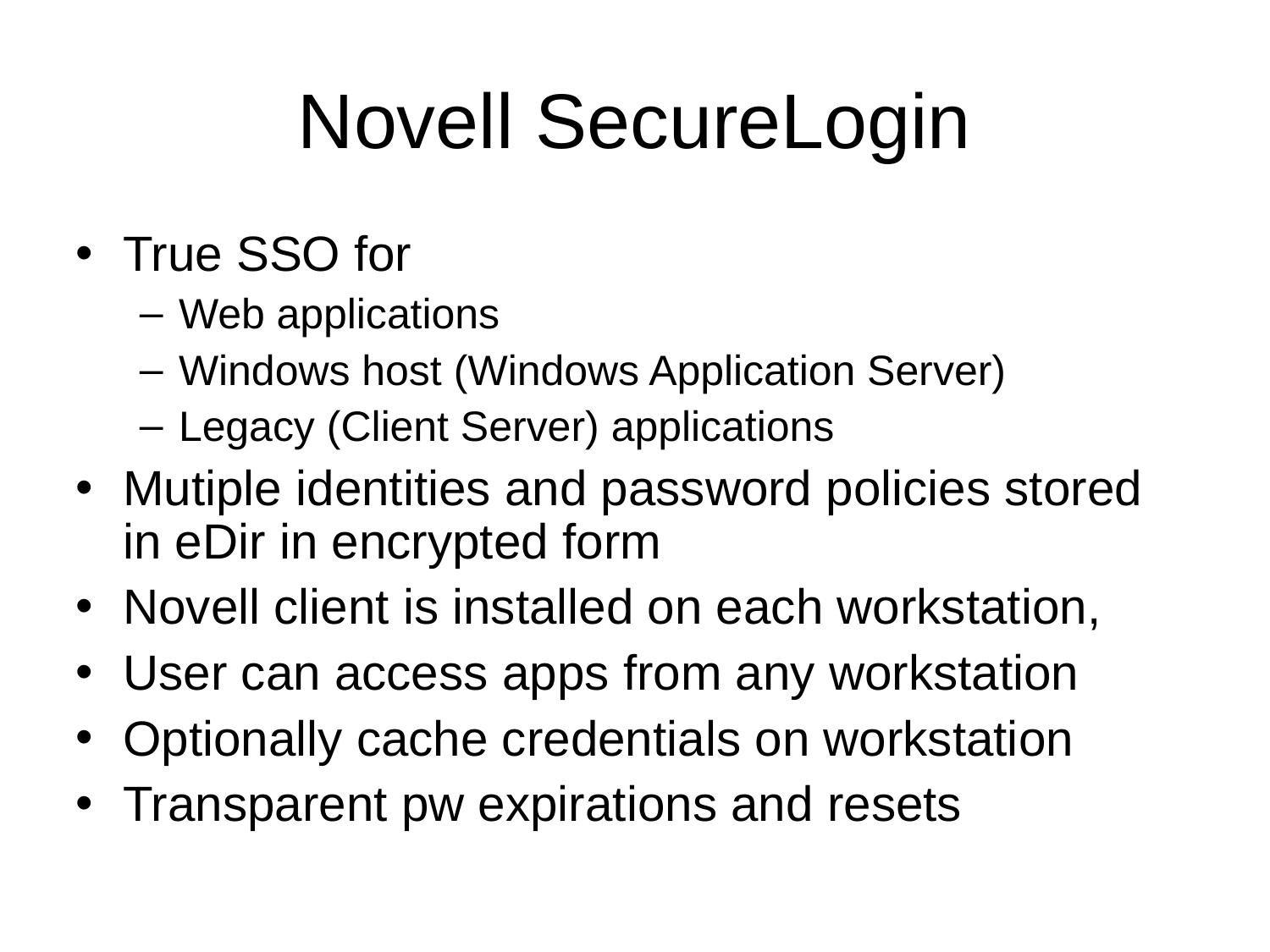

# Novell SecureLogin
True SSO for
Web applications
Windows host (Windows Application Server)
Legacy (Client Server) applications
Mutiple identities and password policies stored in eDir in encrypted form
Novell client is installed on each workstation,
User can access apps from any workstation
Optionally cache credentials on workstation
Transparent pw expirations and resets